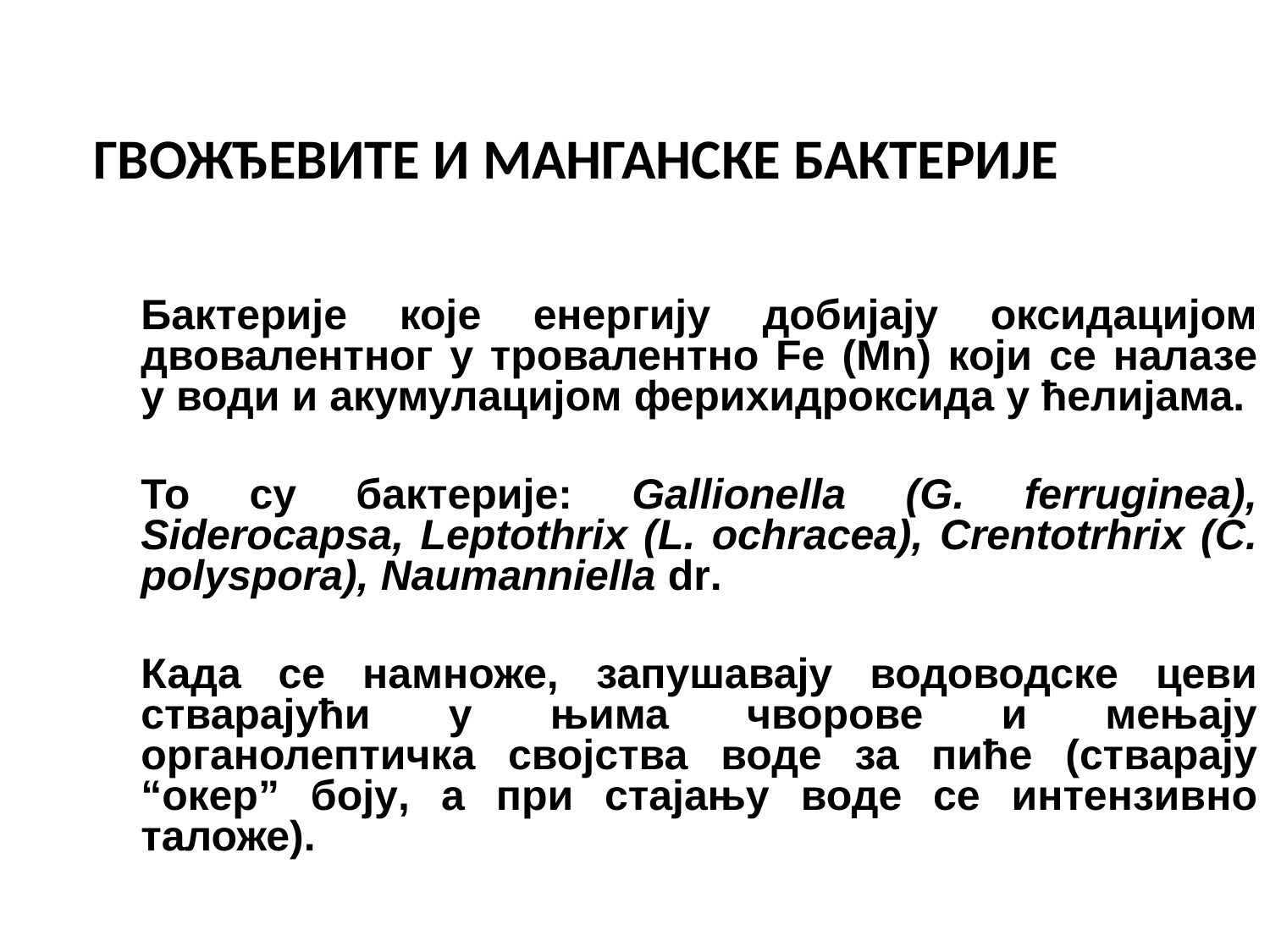

ГВОЖЂЕВИТЕ И МАНГАНСКЕ БАКТЕРИЈЕ
	Бактерије које енергију добијају оксидацијом двовалентног у тровалентно Fe (Mn) који се налазе у води и акумулацијом ферихидроксида у ћелијама.

	То су бактерије: Gallionella (G. ferruginea), Siderocapsa, Leptothrix (L. ochracea), Crentotrhrix (C. polyspora), Naumanniella dr.

	Када се намноже, запушавају водоводске цеви стварајући у њима чворове и мењају органолептичка својства воде за пиће (стварају “окер” боју, а при стајању воде се интензивно таложе).